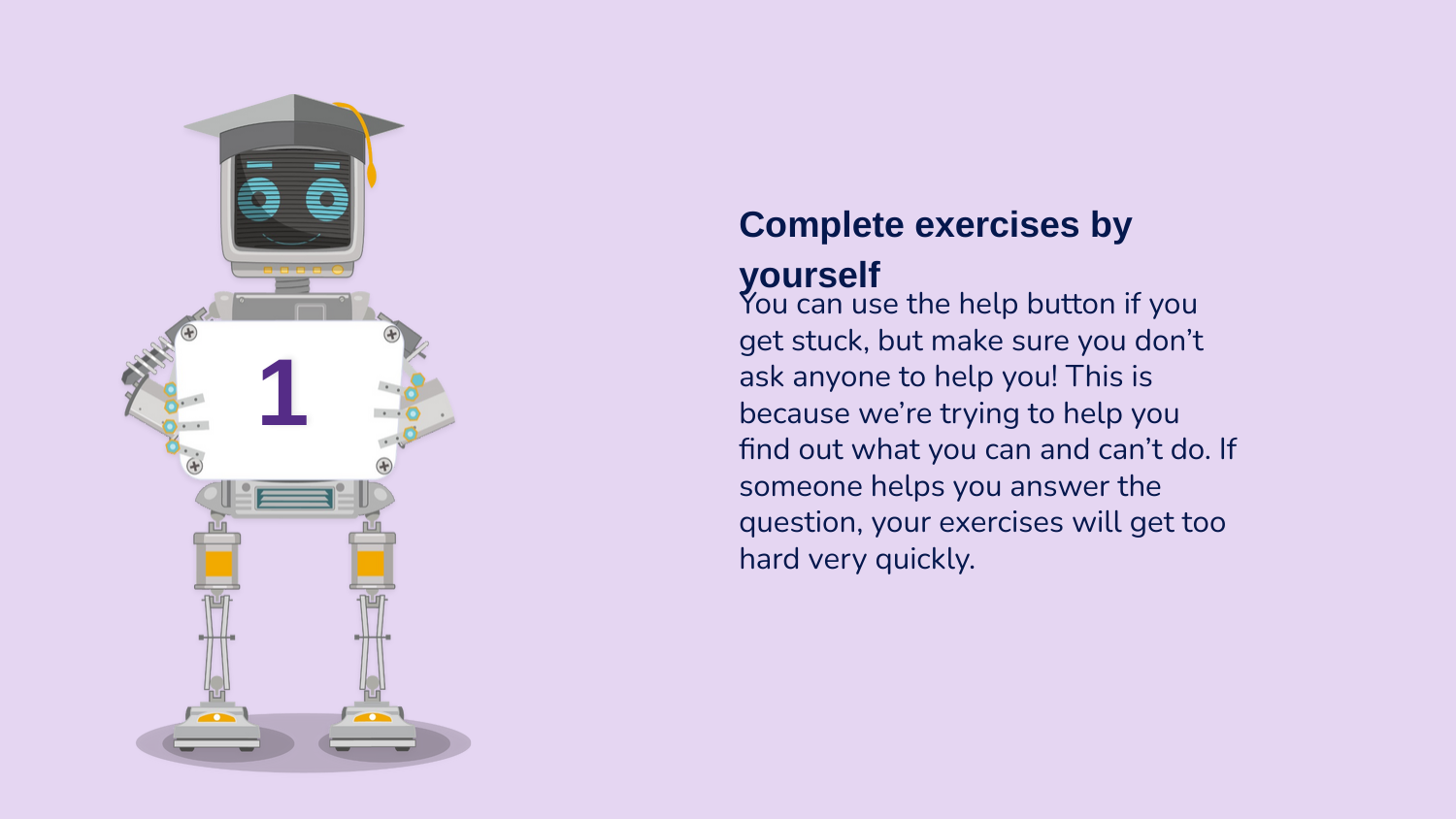

Complete exercises by yourself
You can use the help button if you get stuck, but make sure you don’t ask anyone to help you! This is because we’re trying to help you find out what you can and can’t do. If someone helps you answer the question, your exercises will get too hard very quickly.

1